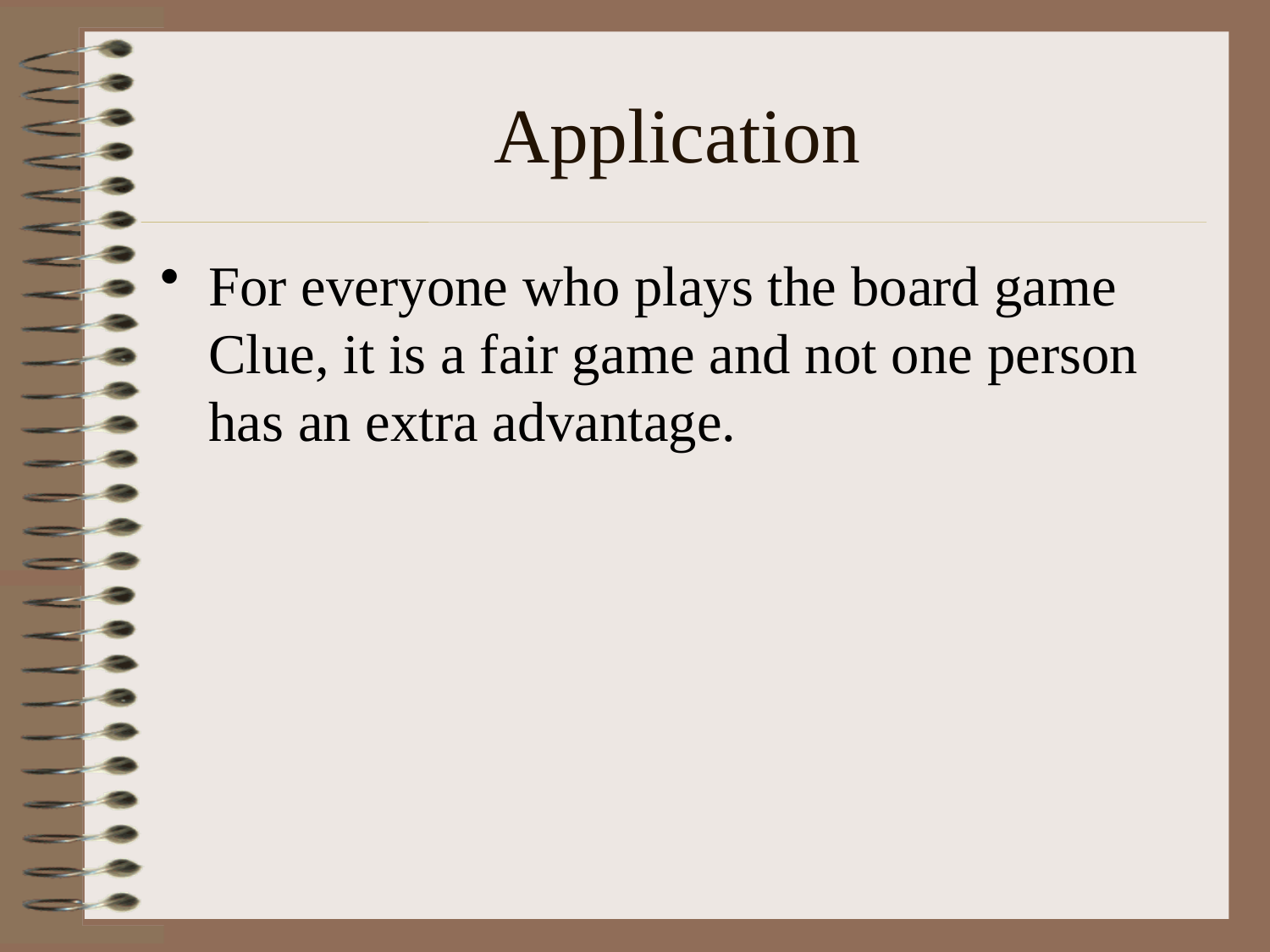

# Application
For everyone who plays the board game Clue, it is a fair game and not one person has an extra advantage.